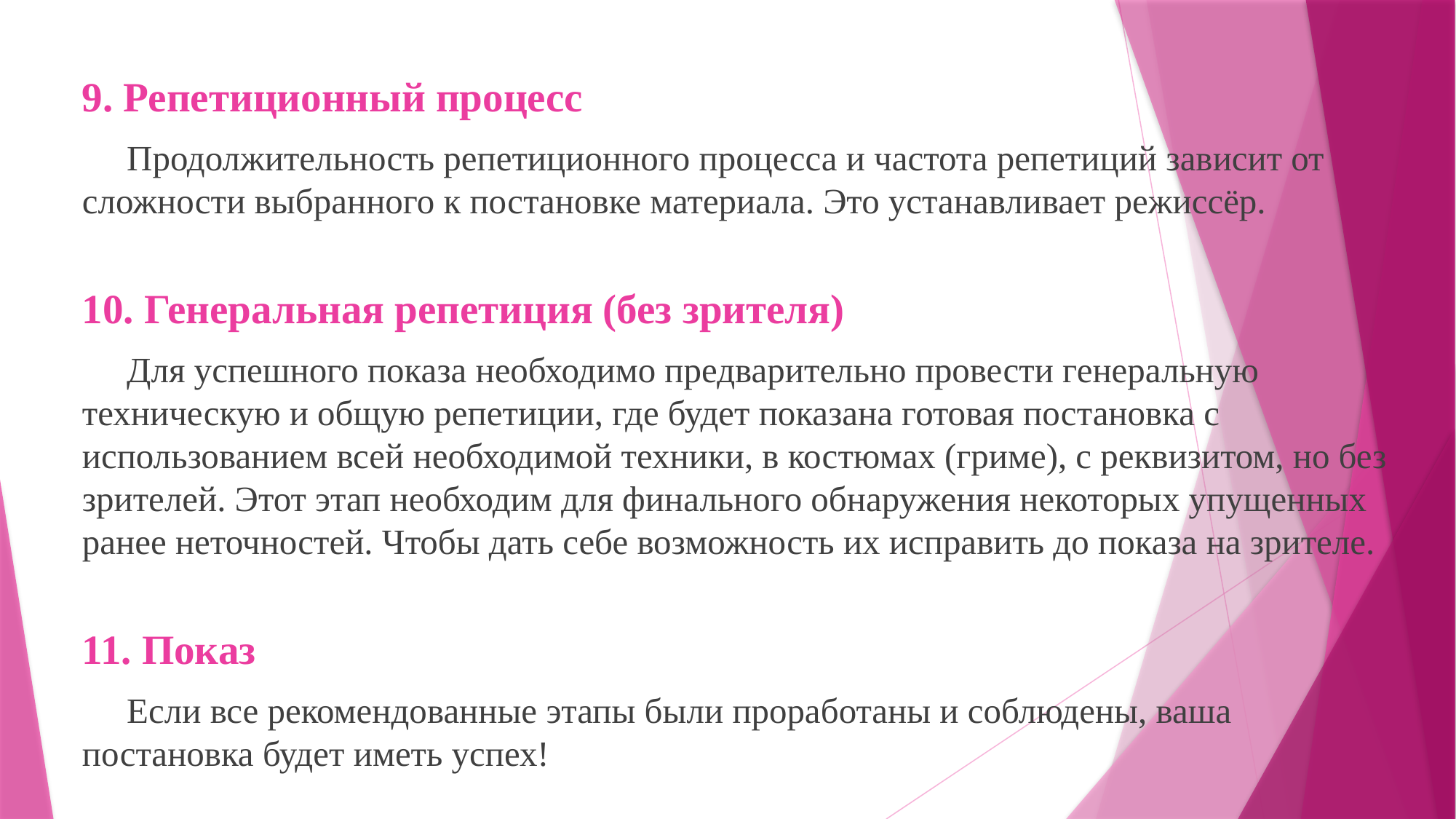

9. Репетиционный процесс
     Продолжительность репетиционного процесса и частота репетиций зависит от сложности выбранного к постановке материала. Это устанавливает режиссёр.

10. Генеральная репетиция (без зрителя)
     Для успешного показа необходимо предварительно провести генеральную техническую и общую репетиции, где будет показана готовая постановка с использованием всей необходимой техники, в костюмах (гриме), с реквизитом, но без зрителей. Этот этап необходим для финального обнаружения некоторых упущенных ранее неточностей. Чтобы дать себе возможность их исправить до показа на зрителе.

11. Показ
     Если все рекомендованные этапы были проработаны и соблюдены, ваша постановка будет иметь успех!